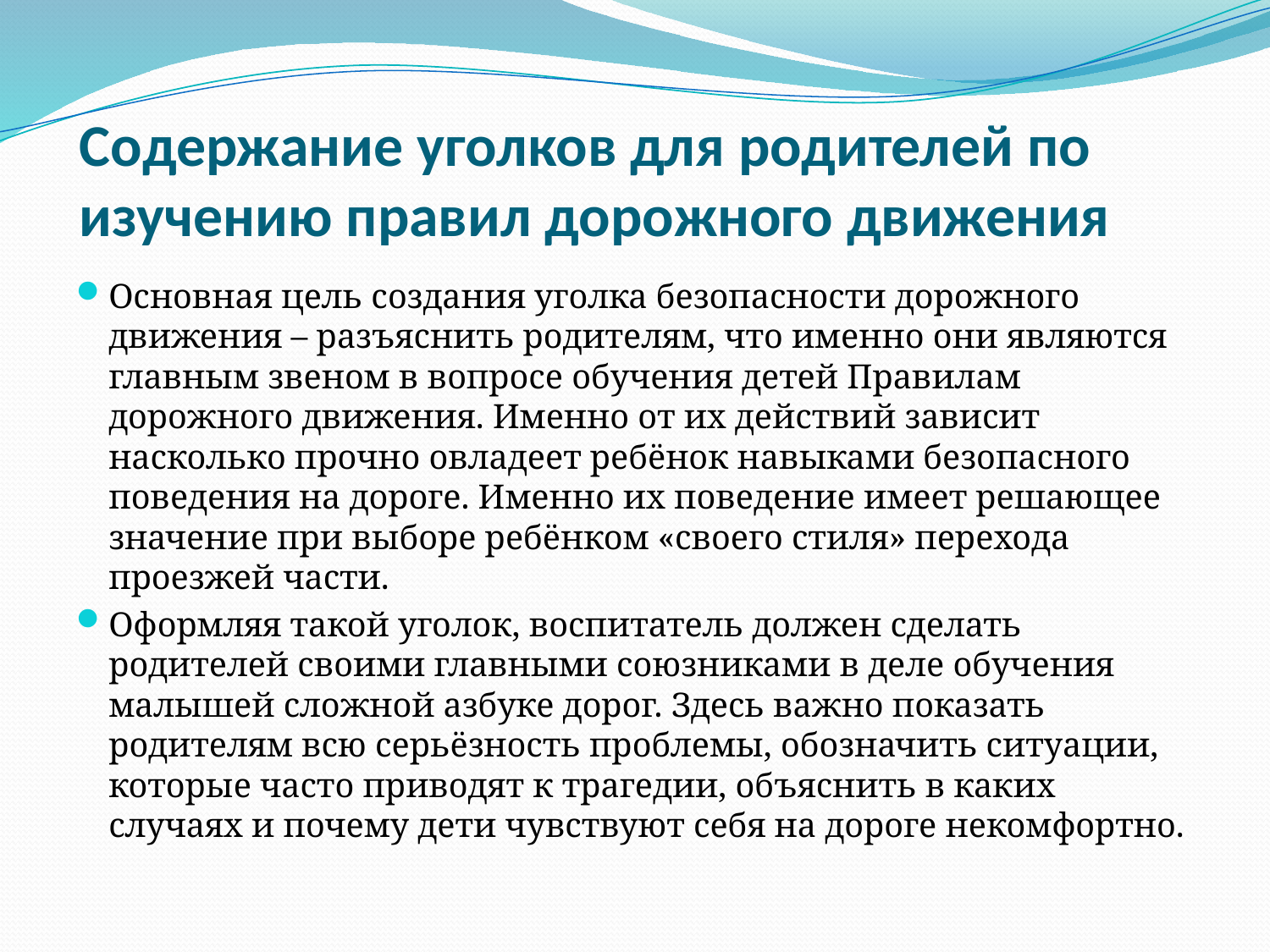

# Содержание уголков для родителей по изучению правил дорожного движения
Основная цель создания уголка безопасности дорожного движения – разъяснить родителям, что именно они являются главным звеном в вопросе обучения детей Правилам дорожного движения. Именно от их действий зависит насколько прочно овладеет ребёнок навыками безопасного поведения на дороге. Именно их поведение имеет решающее значение при выборе ребёнком «своего стиля» перехода проезжей части.
Оформляя такой уголок, воспитатель должен сделать родителей своими главными союзниками в деле обучения малышей сложной азбуке дорог. Здесь важно показать родителям всю серьёзность проблемы, обозначить ситуации, которые часто приводят к трагедии, объяснить в каких случаях и почему дети чувствуют себя на дороге некомфортно.